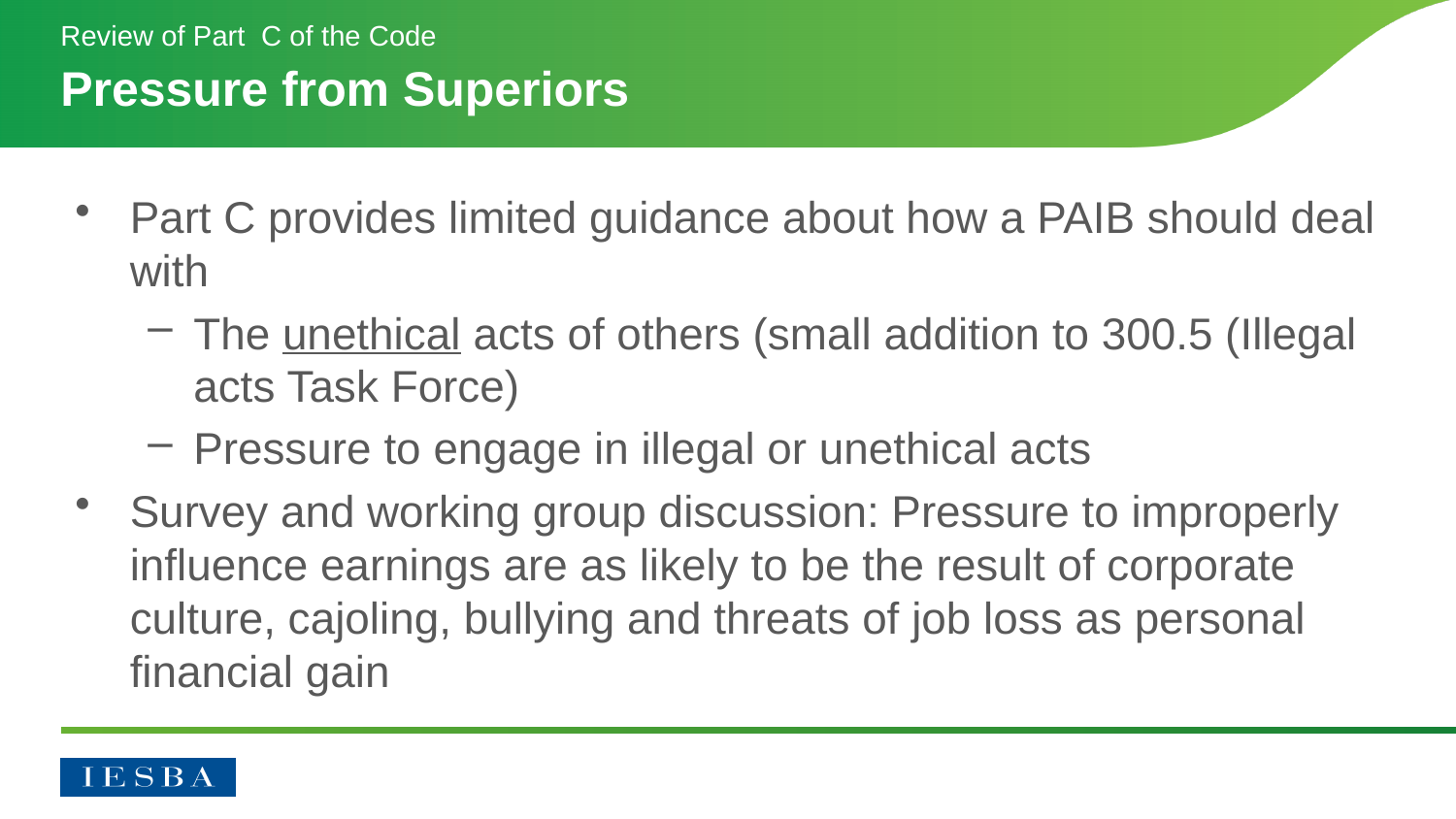

Review of Part  C of the Code
# Pressure from Superiors
Part C provides limited guidance about how a PAIB should deal with
The unethical acts of others (small addition to 300.5 (Illegal acts Task Force)
Pressure to engage in illegal or unethical acts
Survey and working group discussion: Pressure to improperly influence earnings are as likely to be the result of corporate culture, cajoling, bullying and threats of job loss as personal financial gain